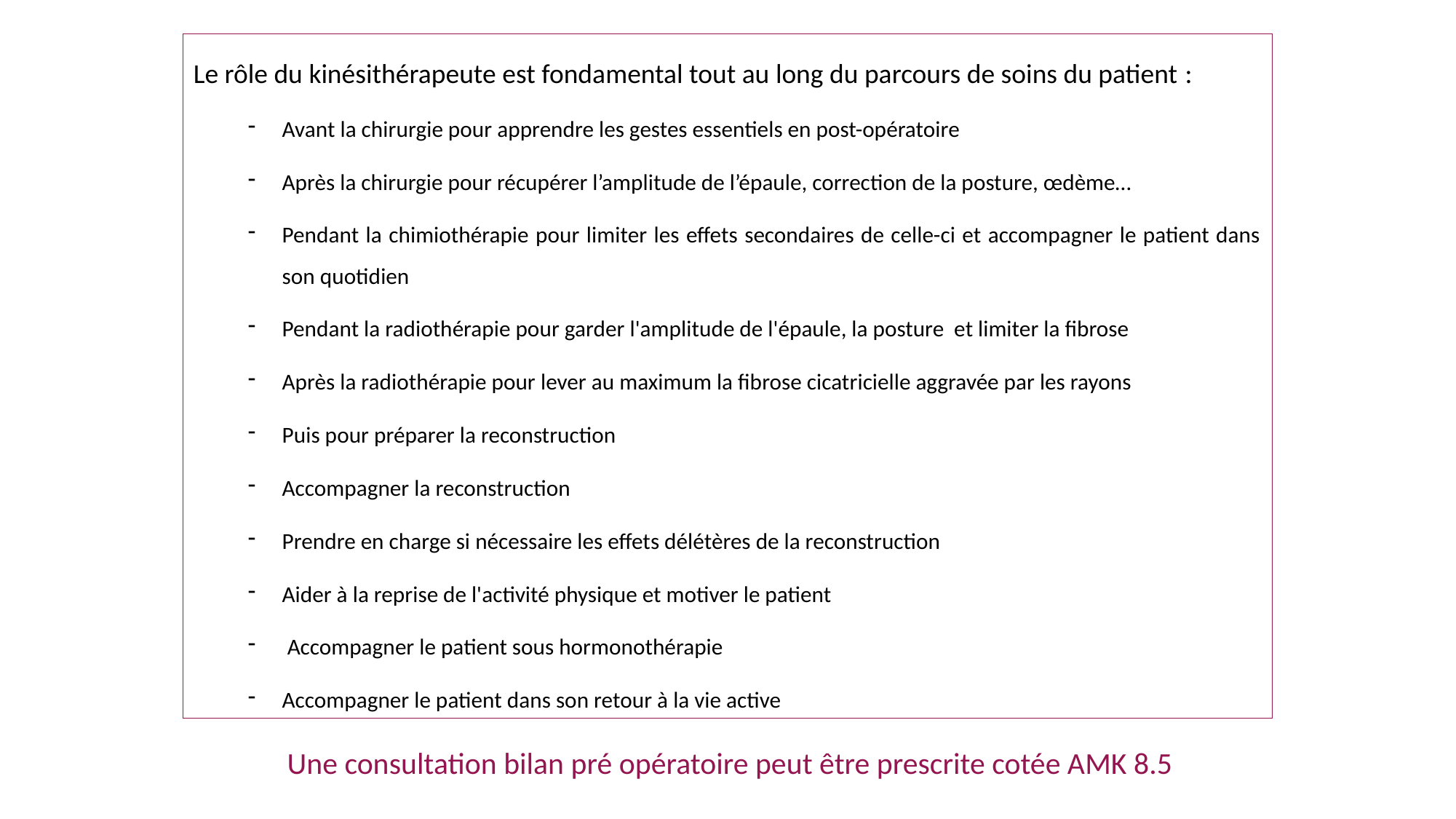

Le rôle du kinésithérapeute est fondamental tout au long du parcours de soins du patient :
Avant la chirurgie pour apprendre les gestes essentiels en post-opératoire
Après la chirurgie pour récupérer l’amplitude de l’épaule, correction de la posture, œdème…
Pendant la chimiothérapie pour limiter les effets secondaires de celle-ci et accompagner le patient dans son quotidien
Pendant la radiothérapie pour garder l'amplitude de l'épaule, la posture  et limiter la fibrose
Après la radiothérapie pour lever au maximum la fibrose cicatricielle aggravée par les rayons
Puis pour préparer la reconstruction
Accompagner la reconstruction
Prendre en charge si nécessaire les effets délétères de la reconstruction
Aider à la reprise de l'activité physique et motiver le patient
 Accompagner le patient sous hormonothérapie
Accompagner le patient dans son retour à la vie active
Une consultation bilan pré opératoire peut être prescrite cotée AMK 8.5